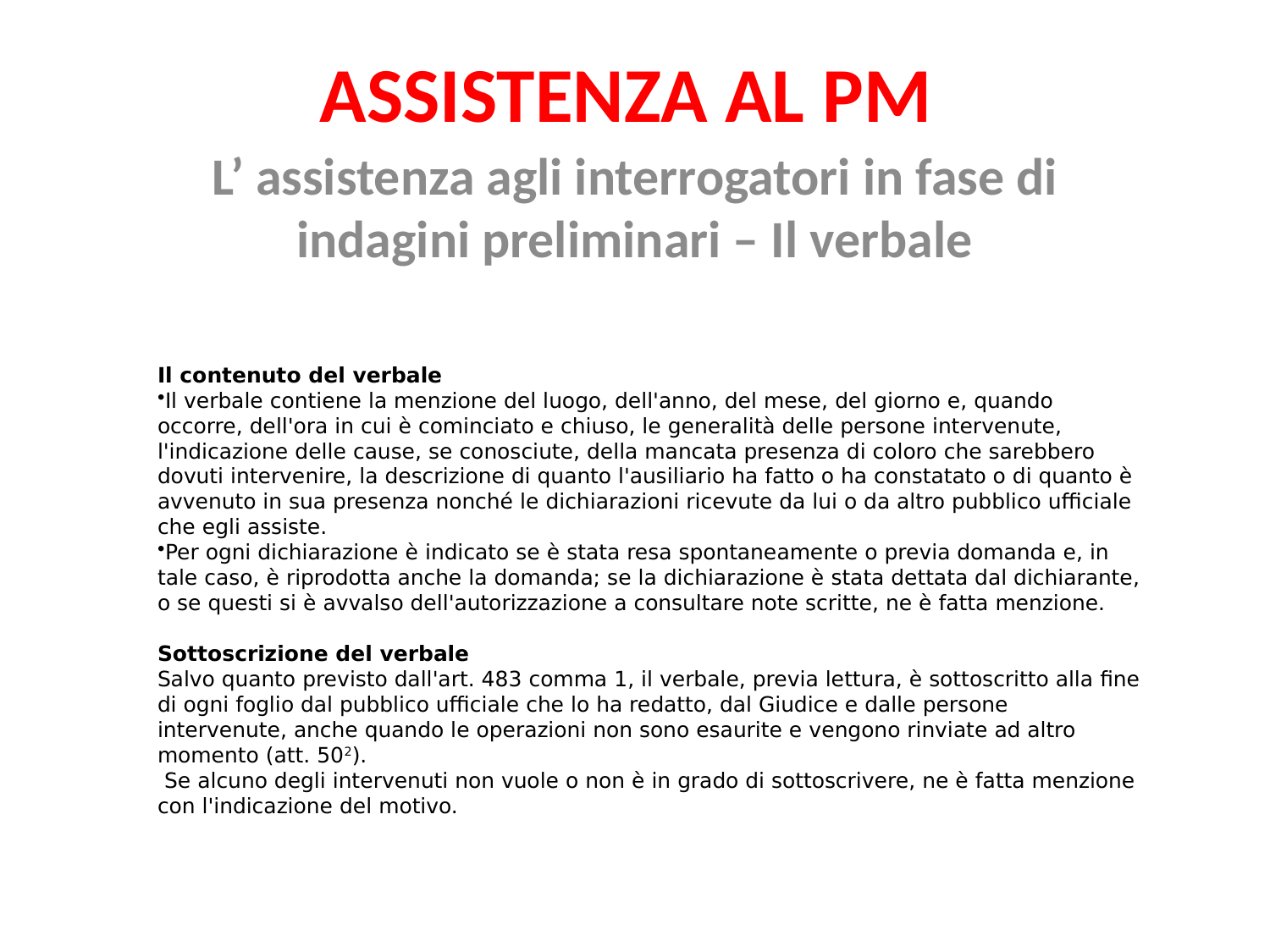

# ASSISTENZA AL PM
L’ assistenza agli interrogatori in fase di indagini preliminari – Il verbale

Il contenuto del verbale
Il verbale contiene la menzione del luogo, dell'anno, del mese, del giorno e, quando occorre, dell'ora in cui è cominciato e chiuso, le generalità delle persone intervenute, l'indicazione delle cause, se conosciute, della mancata presenza di coloro che sarebbero dovuti intervenire, la descrizione di quanto l'ausiliario ha fatto o ha constatato o di quanto è avvenuto in sua presenza nonché le dichiarazioni ricevute da lui o da altro pubblico ufficiale che egli assiste.
Per ogni dichiarazione è indicato se è stata resa spontaneamente o previa domanda e, in tale caso, è riprodotta anche la domanda; se la dichiarazione è stata dettata dal dichiarante, o se questi si è avvalso dell'autorizzazione a consultare note scritte, ne è fatta menzione.

Sottoscrizione del verbale
Salvo quanto previsto dall'art. 483 comma 1, il verbale, previa lettura, è sottoscritto alla fine di ogni foglio dal pubblico ufficiale che lo ha redatto, dal Giudice e dalle persone intervenute, anche quando le operazioni non sono esaurite e vengono rinviate ad altro momento (att. 502).
 Se alcuno degli intervenuti non vuole o non è in grado di sottoscrivere, ne è fatta menzione con l'indicazione del motivo.